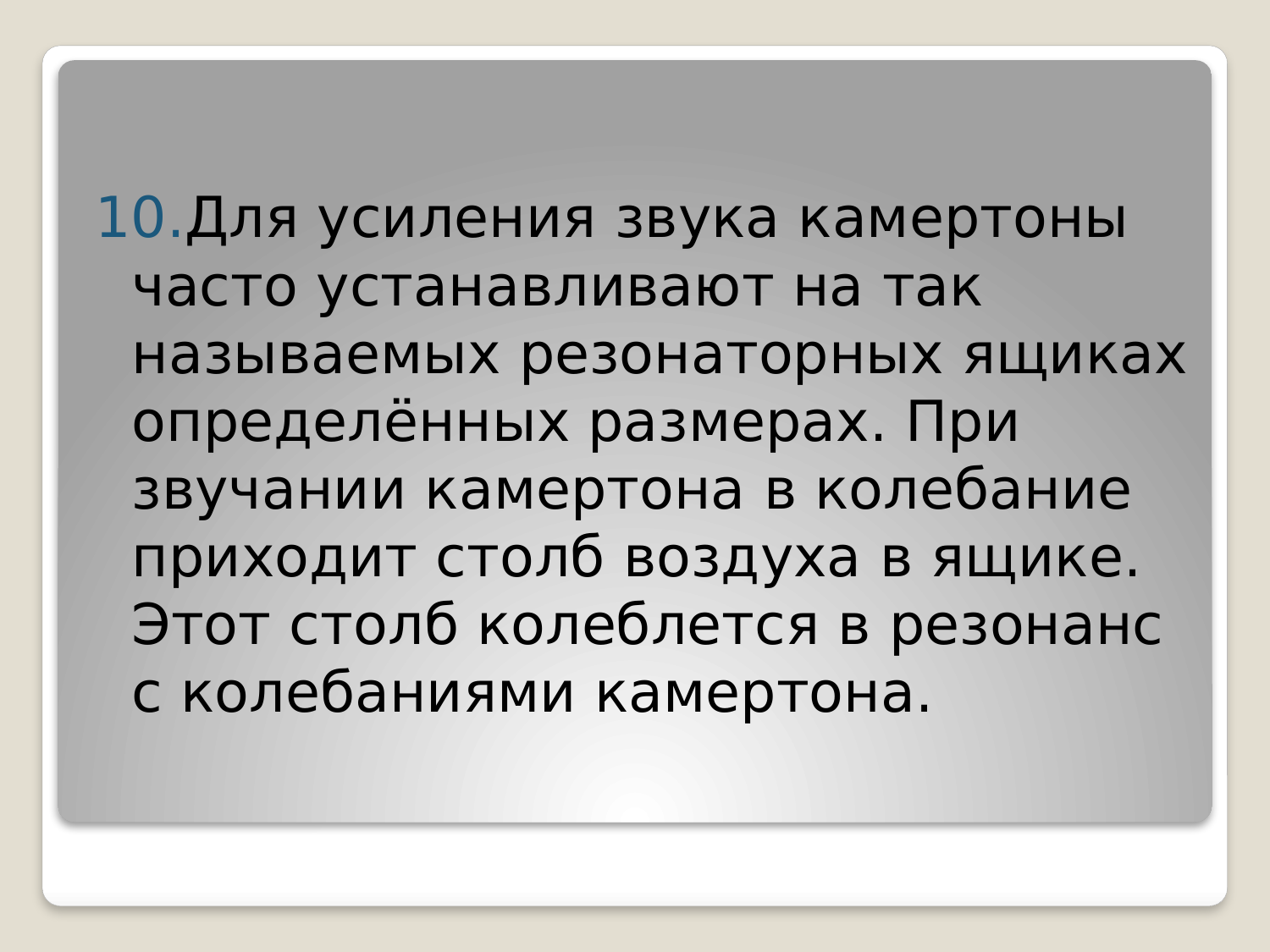

10.Для усиления звука камертоны часто устанавливают на так называемых резонаторных ящиках определённых размерах. При звучании камертона в колебание приходит столб воздуха в ящике. Этот столб колеблется в резонанс с колебаниями камертона.

#